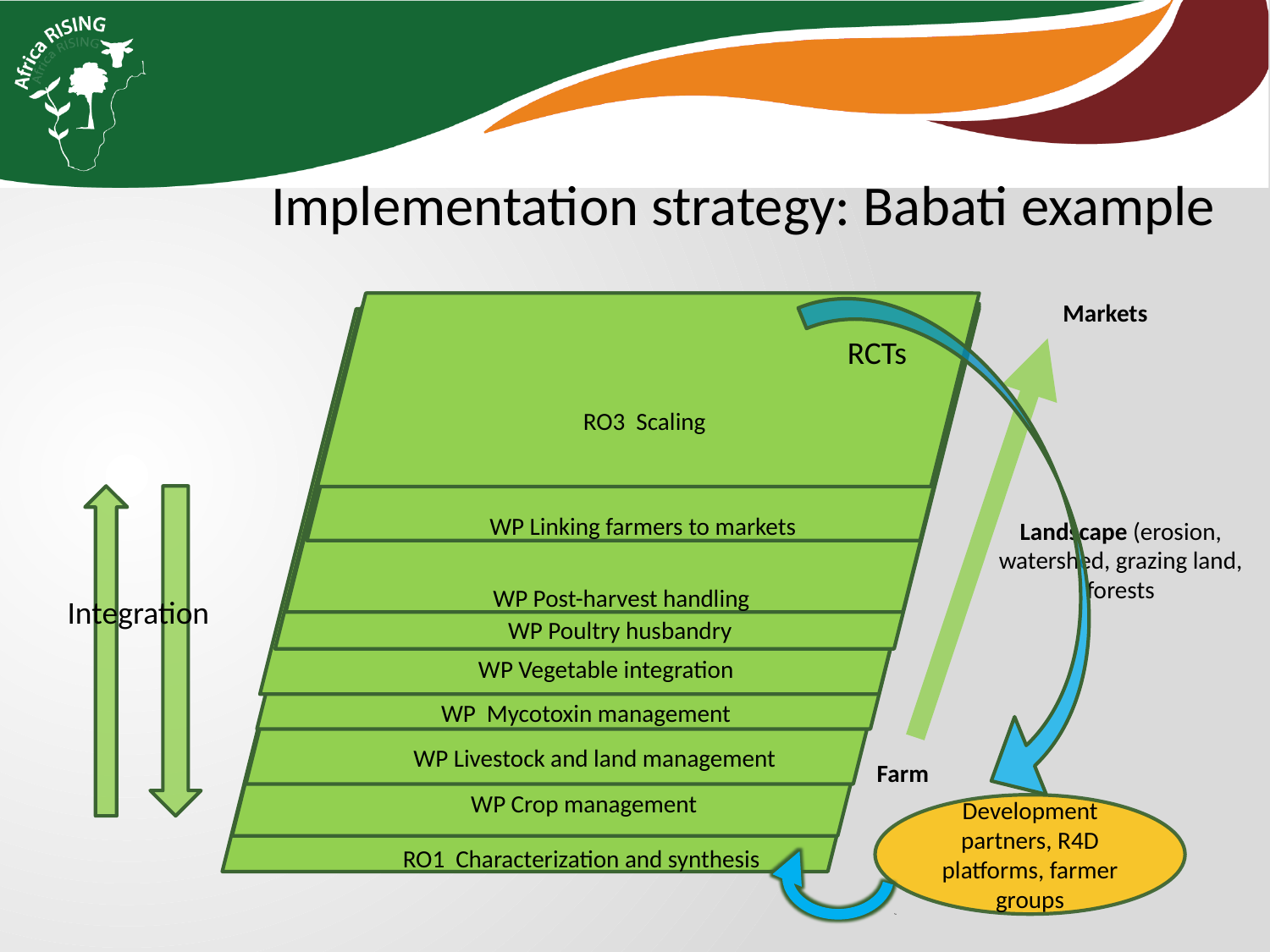

Implementation strategy: Babati example

RO3  Scaling
Markets

WP Linking farmers to markets

RCTs

WP Post-harvest handling
Landscape (erosion, watershed, grazing land, forests

WP Poultry husbandry

WP Vegetable integration
Integration

WP  Mycotoxin management

WP Livestock and land management
Farm

WP Crop management
Development partners, R4D platforms, farmer groups

RO1  Characterization and synthesis